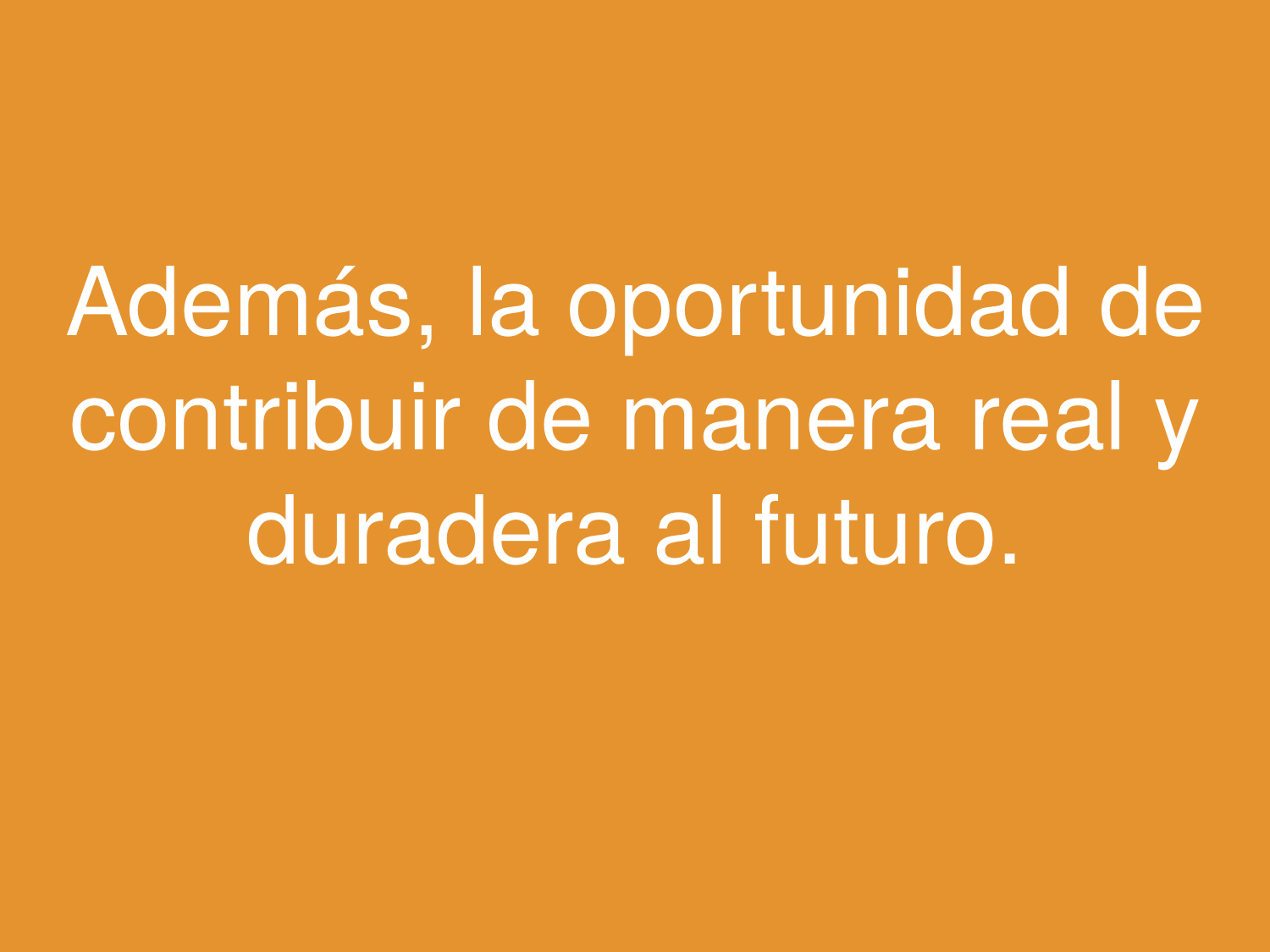

Además, la oportunidad de contribuir de manera real y duradera al futuro.